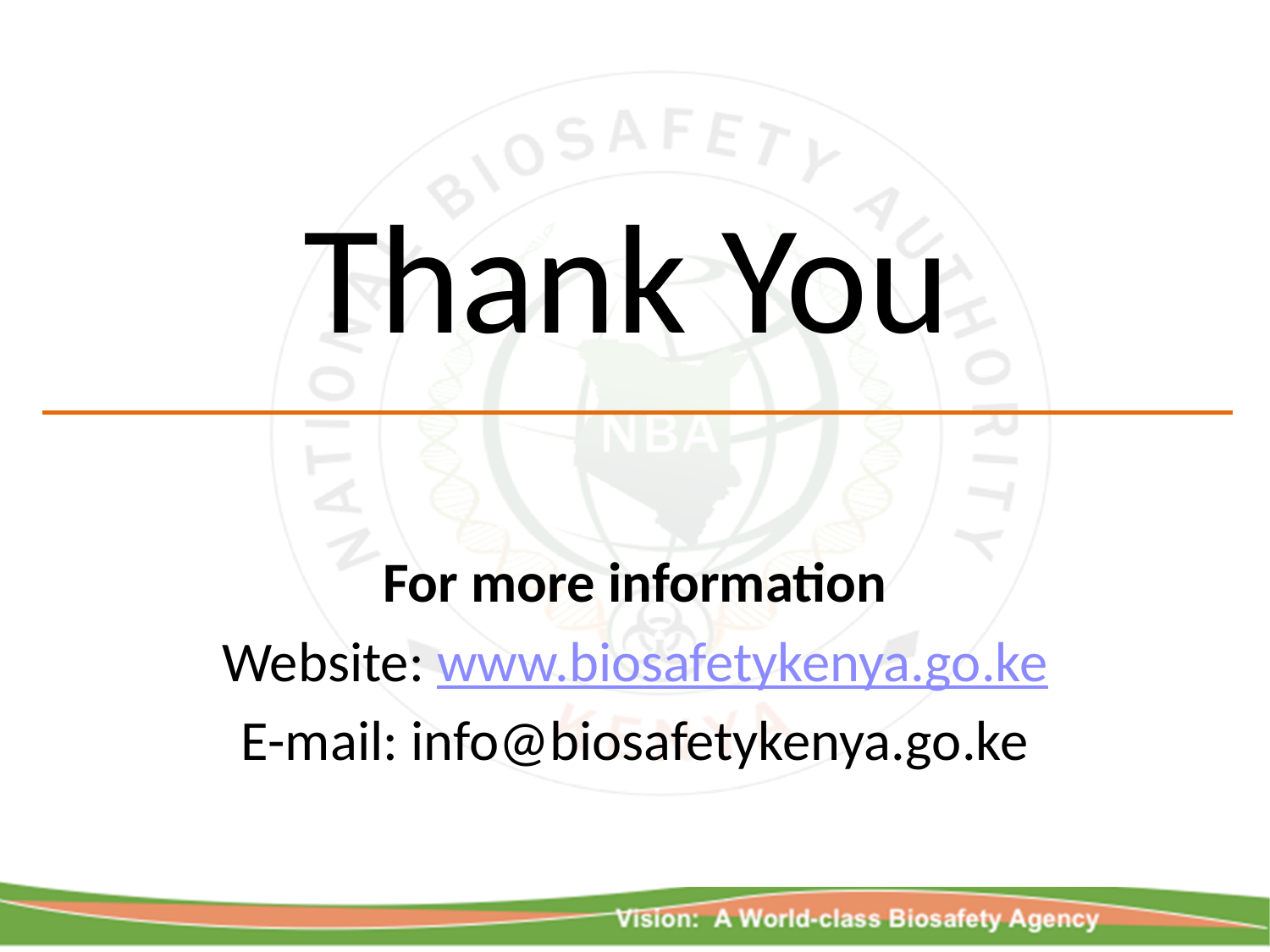

# Thank You
For more information
Website: www.biosafetykenya.go.ke
E-mail: info@biosafetykenya.go.ke